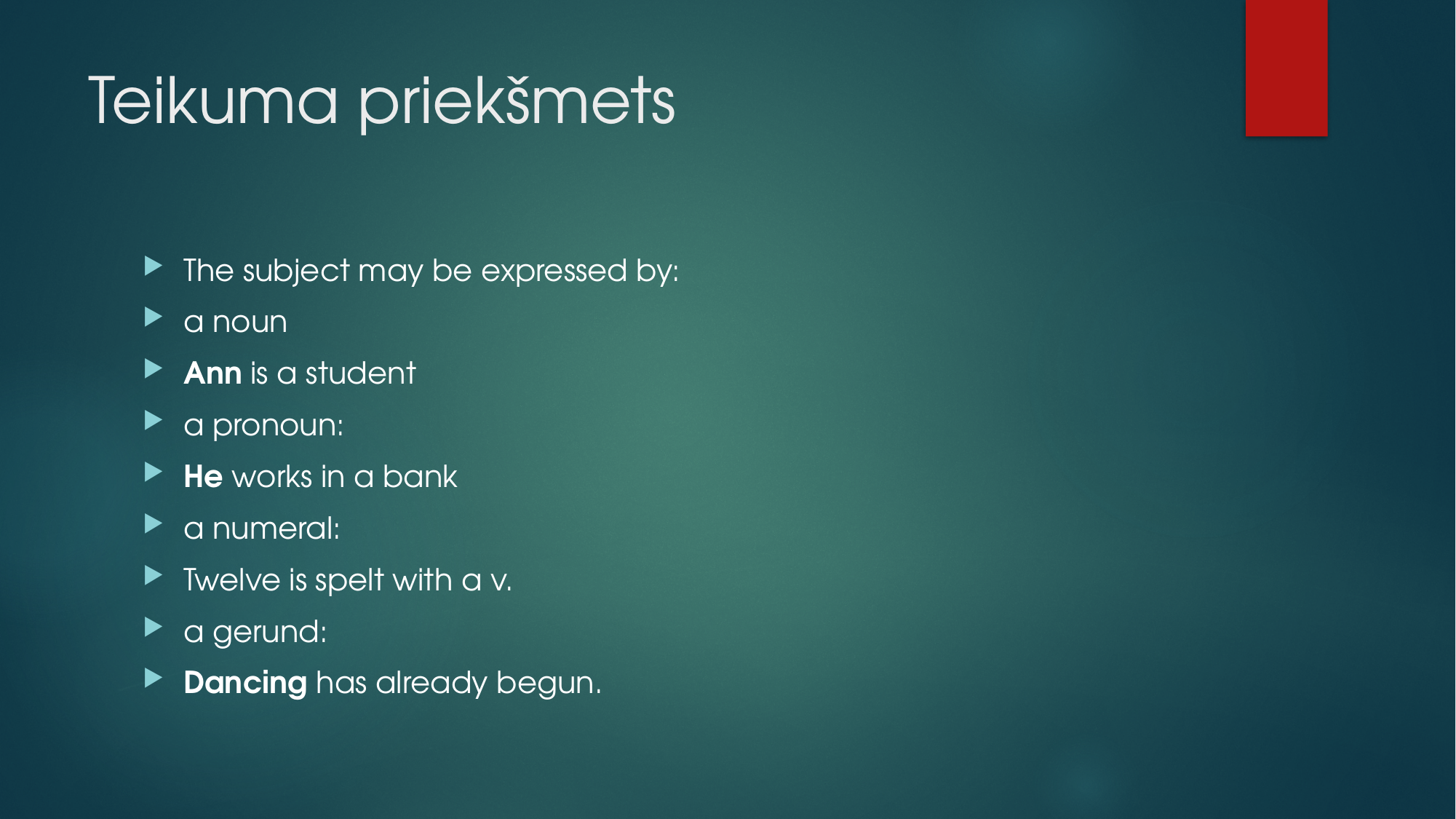

# Teikuma priekšmets
The subject may be expressed by:
a noun
Ann is a student
a pronoun:
He works in a bank
a numeral:
Twelve is spelt with a v.
a gerund:
Dancing has already begun.